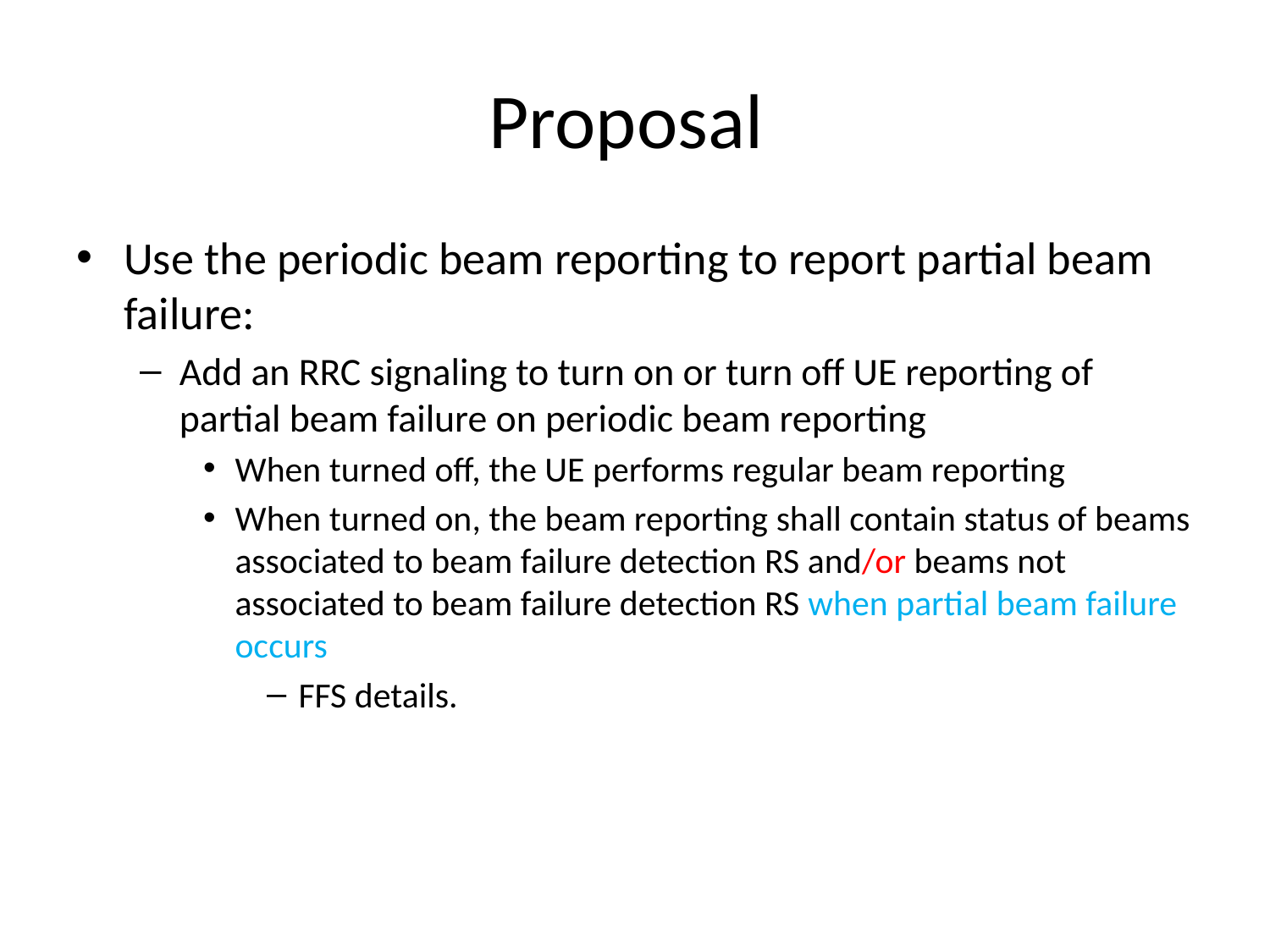

# Proposal
Use the periodic beam reporting to report partial beam failure:
Add an RRC signaling to turn on or turn off UE reporting of partial beam failure on periodic beam reporting
When turned off, the UE performs regular beam reporting
When turned on, the beam reporting shall contain status of beams associated to beam failure detection RS and/or beams not associated to beam failure detection RS when partial beam failure occurs
FFS details.